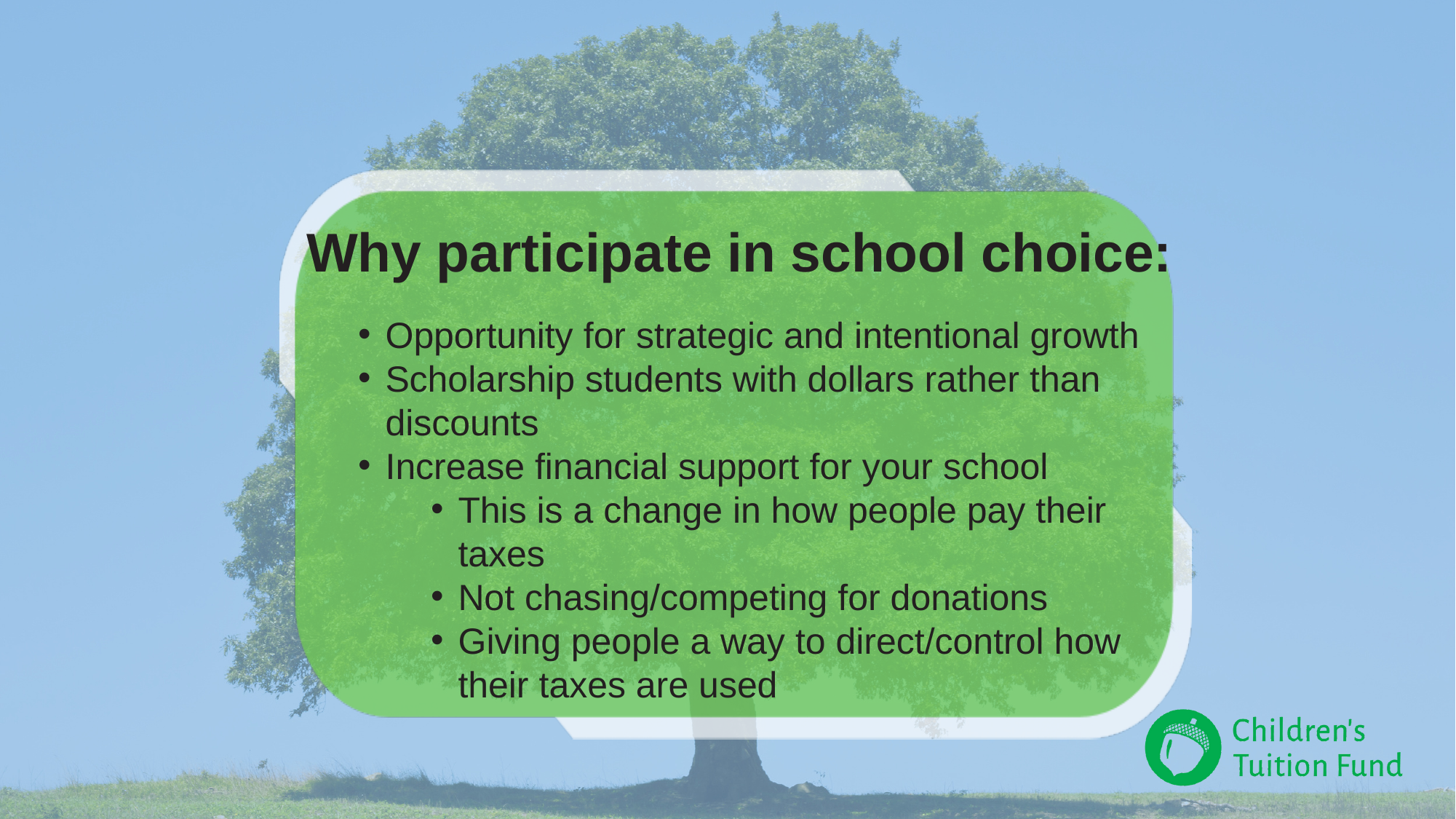

Why participate in school choice:

Opportunity for strategic and intentional growth
Scholarship students with dollars rather than discounts
Increase financial support for your school
This is a change in how people pay their taxes
Not chasing/competing for donations
Giving people a way to direct/control how their taxes are used